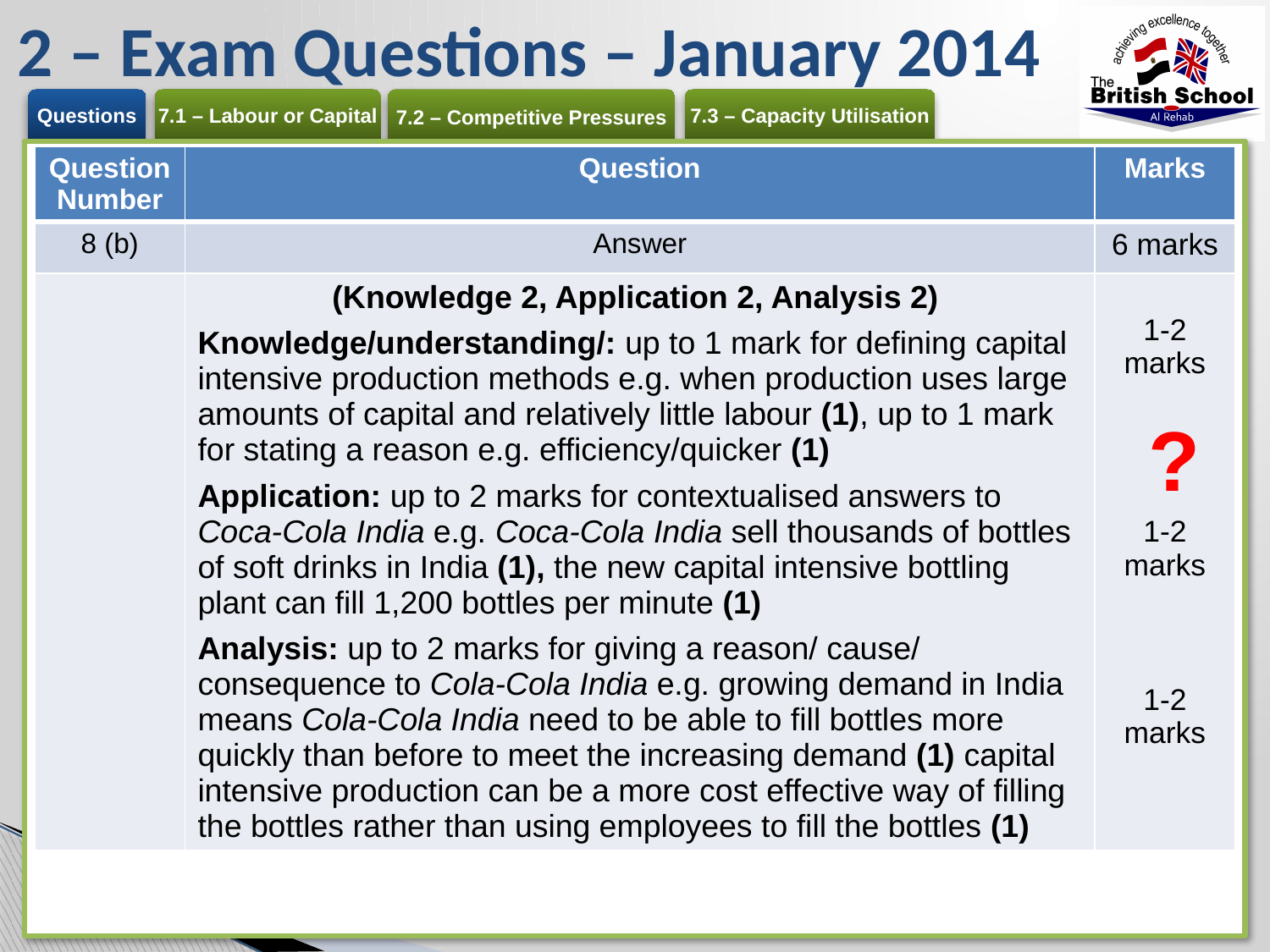

# 2 – Exam Questions – January 2014
| Question Number | Question | Marks |
| --- | --- | --- |
| 8 (b) | Answer | 6 marks |
|  | (Knowledge 2, Application 2, Analysis 2) Knowledge/understanding/: up to 1 mark for defining capital intensive production methods e.g. when production uses large amounts of capital and relatively little labour (1), up to 1 mark for stating a reason e.g. efficiency/quicker (1) Application: up to 2 marks for contextualised answers to Coca-Cola India e.g. Coca-Cola India sell thousands of bottles of soft drinks in India (1), the new capital intensive bottling plant can fill 1,200 bottles per minute (1) Analysis: up to 2 marks for giving a reason/ cause/ consequence to Cola-Cola India e.g. growing demand in India means Cola-Cola India need to be able to fill bottles more quickly than before to meet the increasing demand (1) capital intensive production can be a more cost effective way of filling the bottles rather than using employees to fill the bottles (1) | 1-2 marks 1-2 marks 1-2 marks |
?